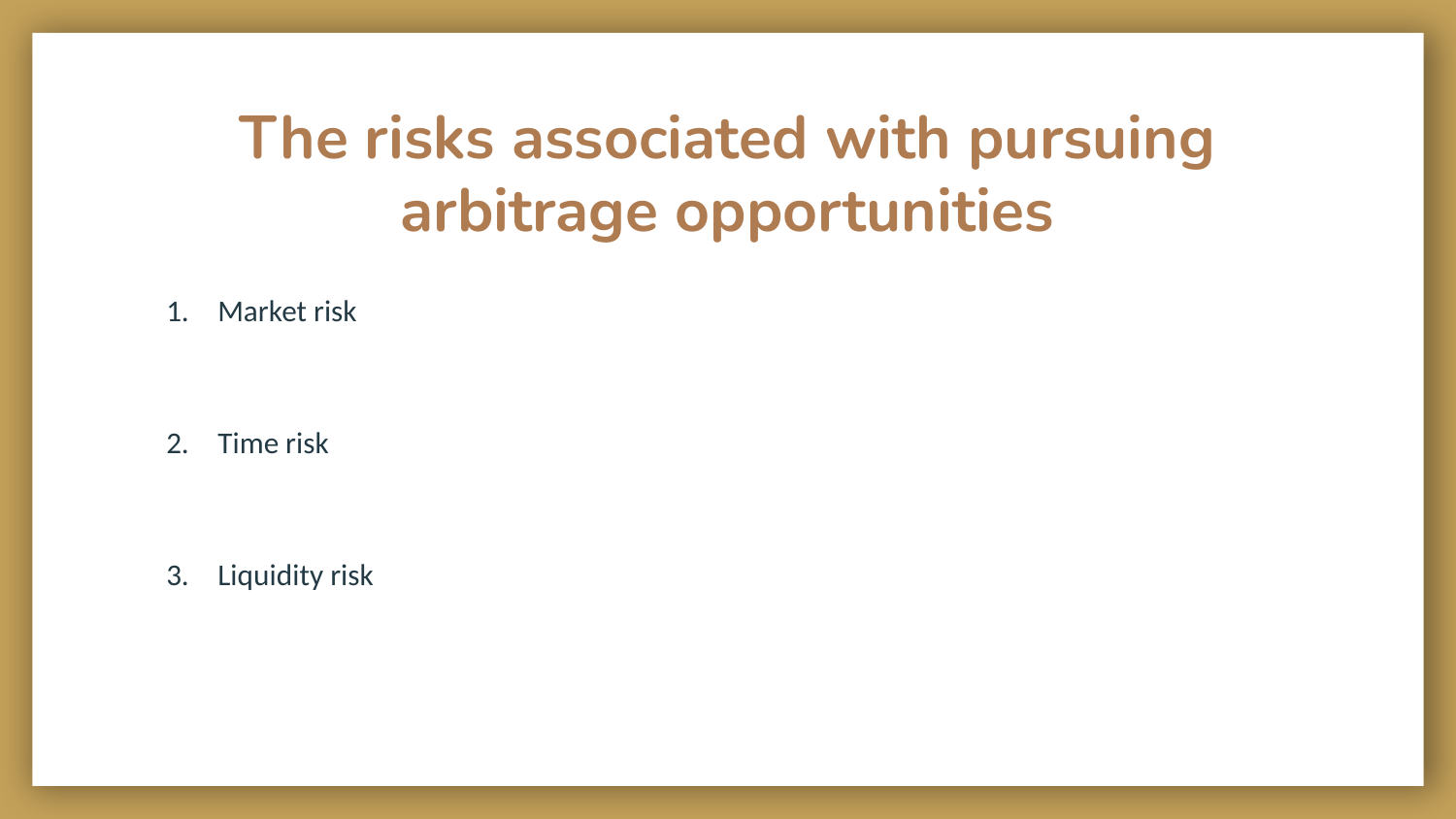

# The risks associated with pursuing arbitrage opportunities
Market risk

Time risk

Liquidity risk